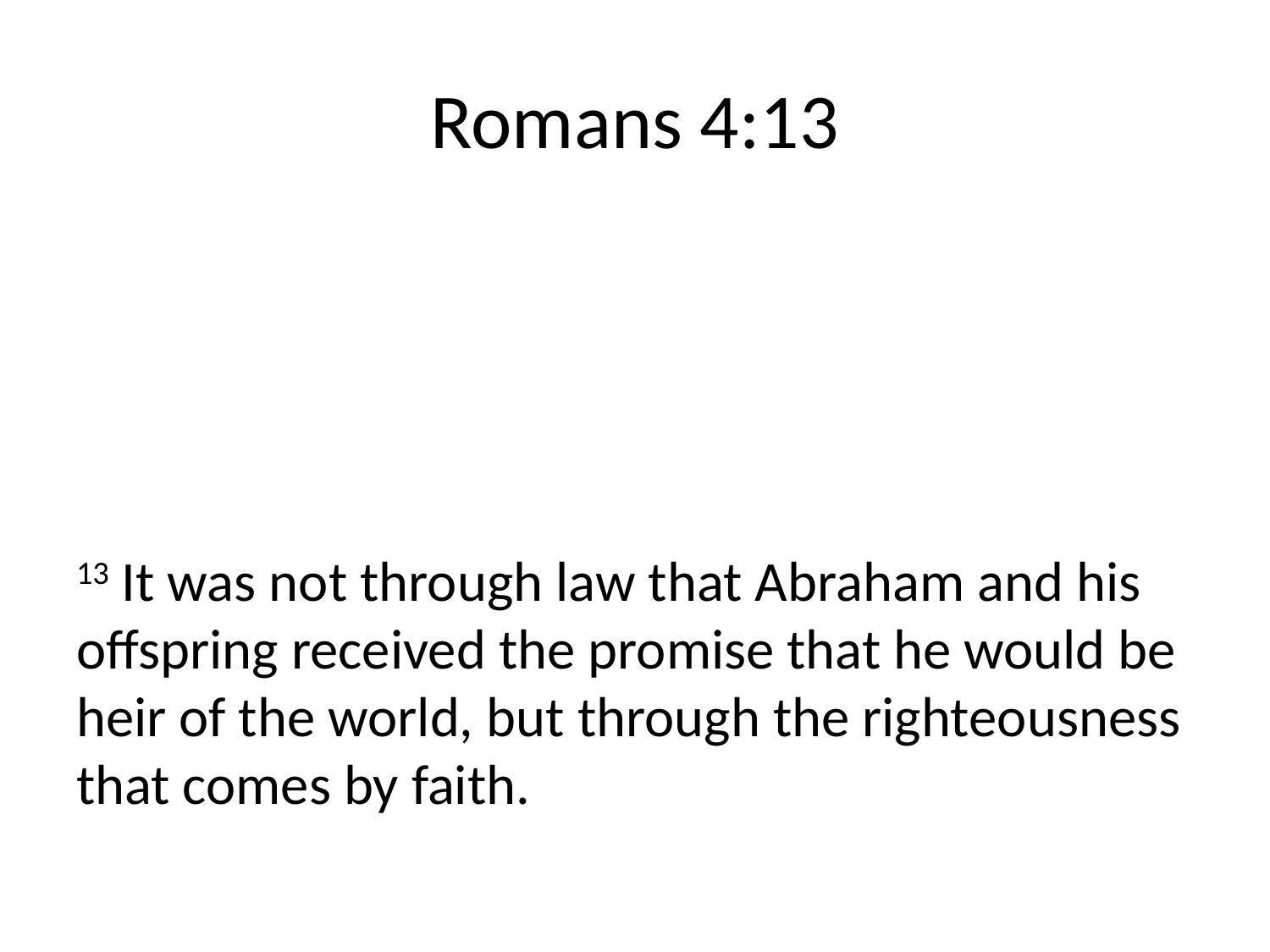

# Romans 4:13

13 It was not through law that Abraham and his offspring received the promise that he would be heir of the world, but through the righteousness that comes by faith.